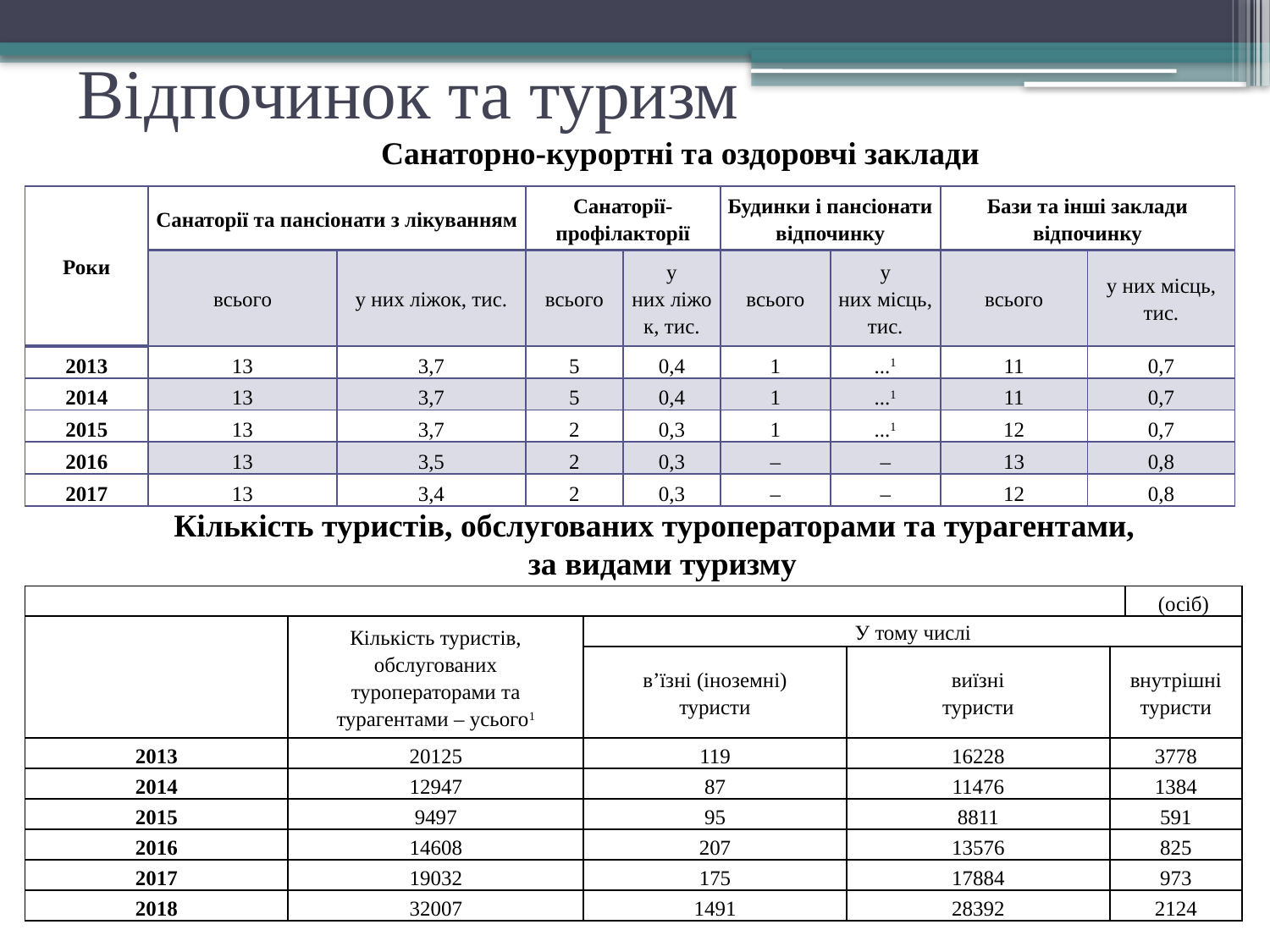

# Відпочинок та туризм
Санаторно-курортні та оздоровчі заклади

| Роки | Санаторії та пансіонати з лікуванням |  | Санаторії- профілакторії |  | Будинки і пансіонати відпочинку |  | Бази та інші заклади відпочинку |  |
| --- | --- | --- | --- | --- | --- | --- | --- | --- |
|  | всього | у них ліжок, тис. | всього | у них ліжок, тис. | всього | у них місць, тис. | всього | у них місць, тис. |
| 2013 | 13 | 3,7 | 5 | 0,4 | 1 | ...1 | 11 | 0,7 |
| 2014 | 13 | 3,7 | 5 | 0,4 | 1 | ...1 | 11 | 0,7 |
| 2015 | 13 | 3,7 | 2 | 0,3 | 1 | ...1 | 12 | 0,7 |
| 2016 | 13 | 3,5 | 2 | 0,3 | – | – | 13 | 0,8 |
| 2017 | 13 | 3,4 | 2 | 0,3 | – | – | 12 | 0,8 |
Кількість туристів, обслугованих туроператорами та турагентами,
  за видами туризму

|  |  |  |  |  | (осіб) |
| --- | --- | --- | --- | --- | --- |
|  | Кількість туристів, обслугованих туроператорами та турагентами – усього1 | У тому числі |  |  |  |
|  |  | в’їзні (іноземні) туристи | виїзні туристи | внутрішні туристи |  |
| 2013 | 20125 | 119 | 16228 | 3778 |  |
| 2014 | 12947 | 87 | 11476 | 1384 |  |
| 2015 | 9497 | 95 | 8811 | 591 |  |
| 2016 | 14608 | 207 | 13576 | 825 |  |
| 2017 | 19032 | 175 | 17884 | 973 |  |
| 2018 | 32007 | 1491 | 28392 | 2124 |  |